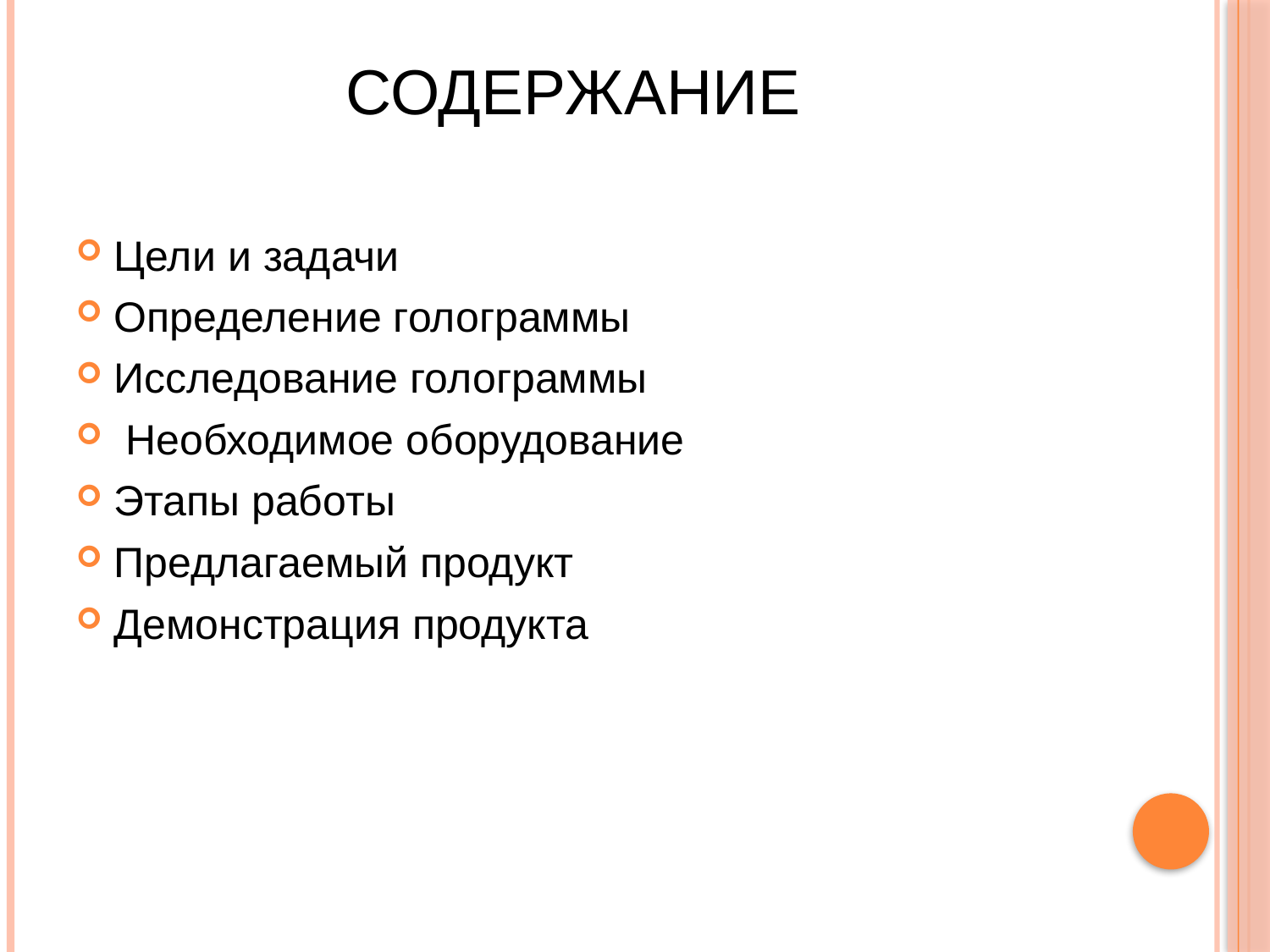

# Содержание
Цели и задачи
Определение голограммы
Исследование голограммы
 Необходимое оборудование
Этапы работы
Предлагаемый продукт
Демонстрация продукта